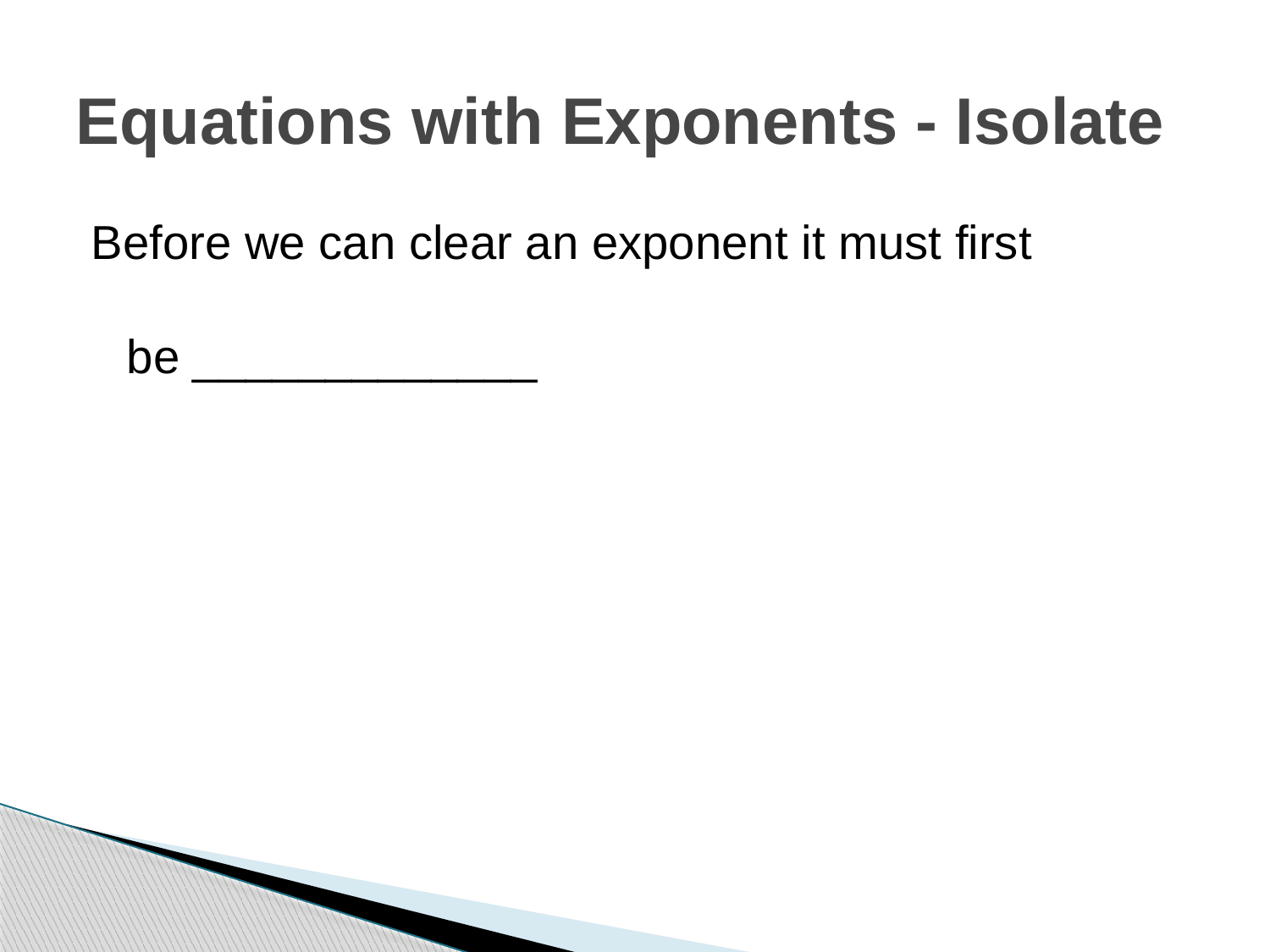

# Equations with Exponents - Isolate
Before we can clear an exponent it must first
be _____________